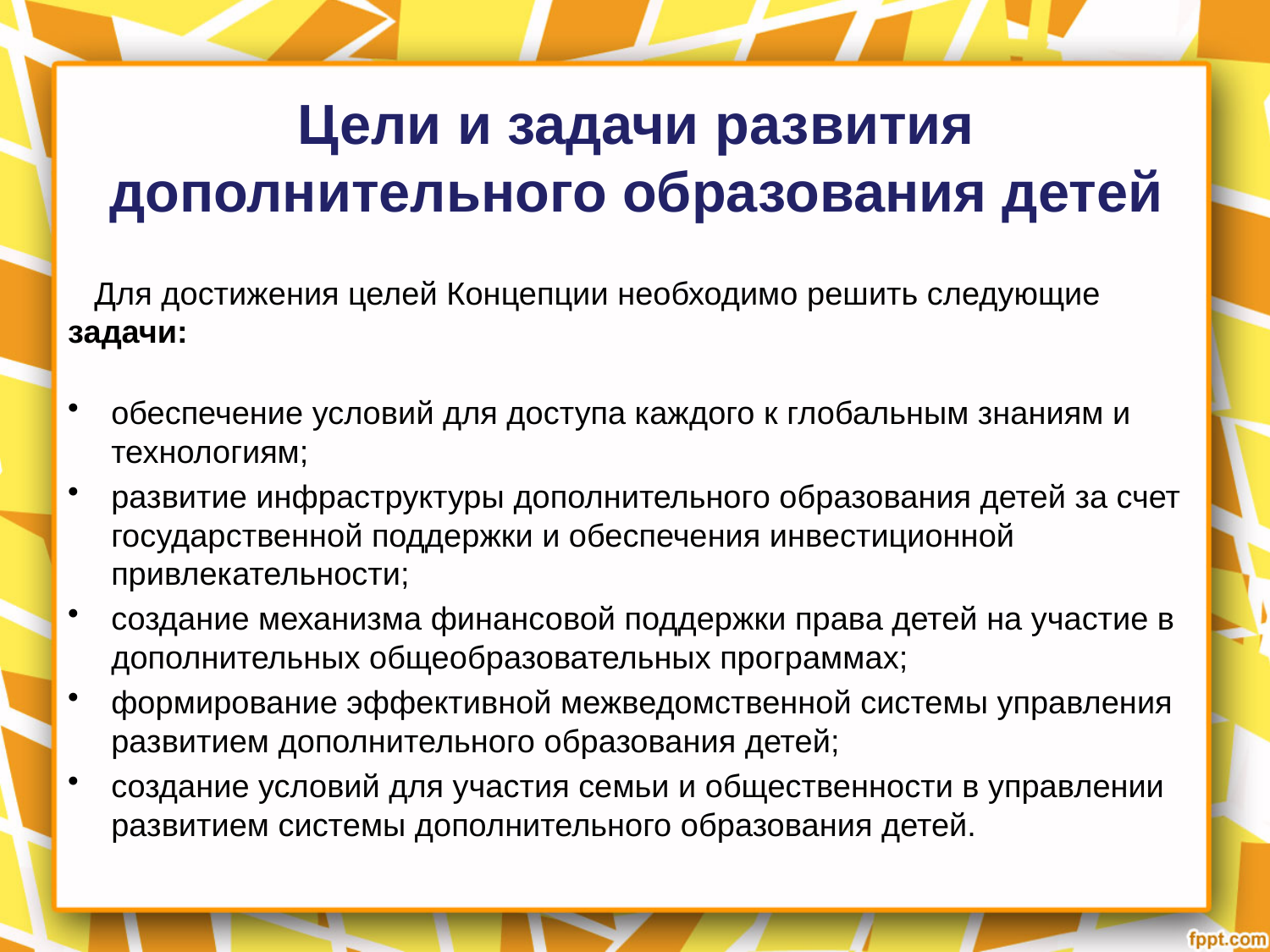

# Цели и задачи развития дополнительного образования детей
   Для достижения целей Концепции необходимо решить следующие задачи:

обеспечение условий для доступа каждого к глобальным знаниям и технологиям;
развитие инфраструктуры дополнительного образования детей за счет государственной поддержки и обеспечения инвестиционной привлекательности;
создание механизма финансовой поддержки права детей на участие в дополнительных общеобразовательных программах;
формирование эффективной межведомственной системы управления развитием дополнительного образования детей;
создание условий для участия семьи и общественности в управлении развитием системы дополнительного образования детей.